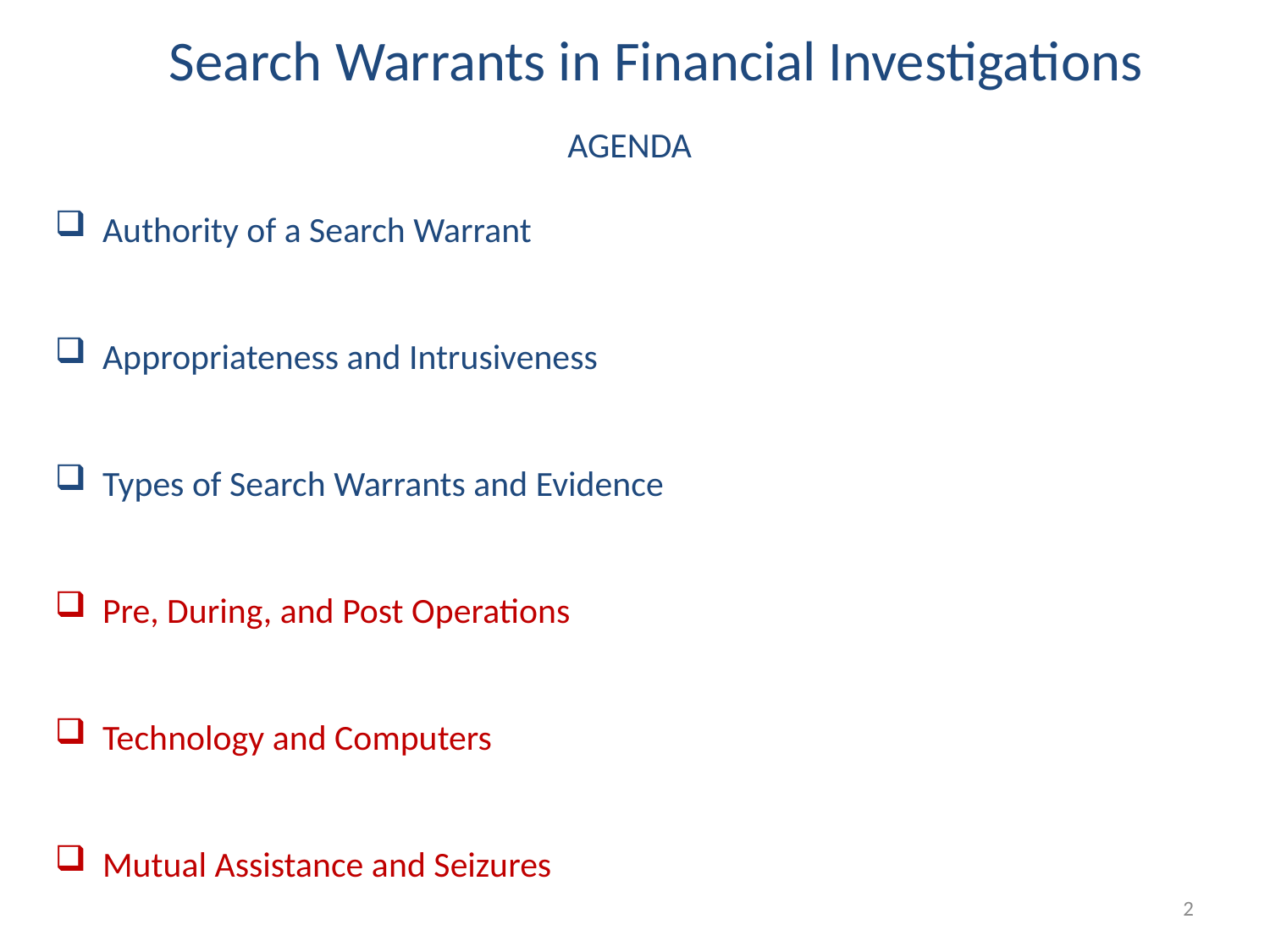

Search Warrants in Financial Investigations
AGENDA

Authority of a Search Warrant

Appropriateness and Intrusiveness

Types of Search Warrants and Evidence

Pre, During, and Post Operations

Technology and Computers

Mutual Assistance and Seizures
2